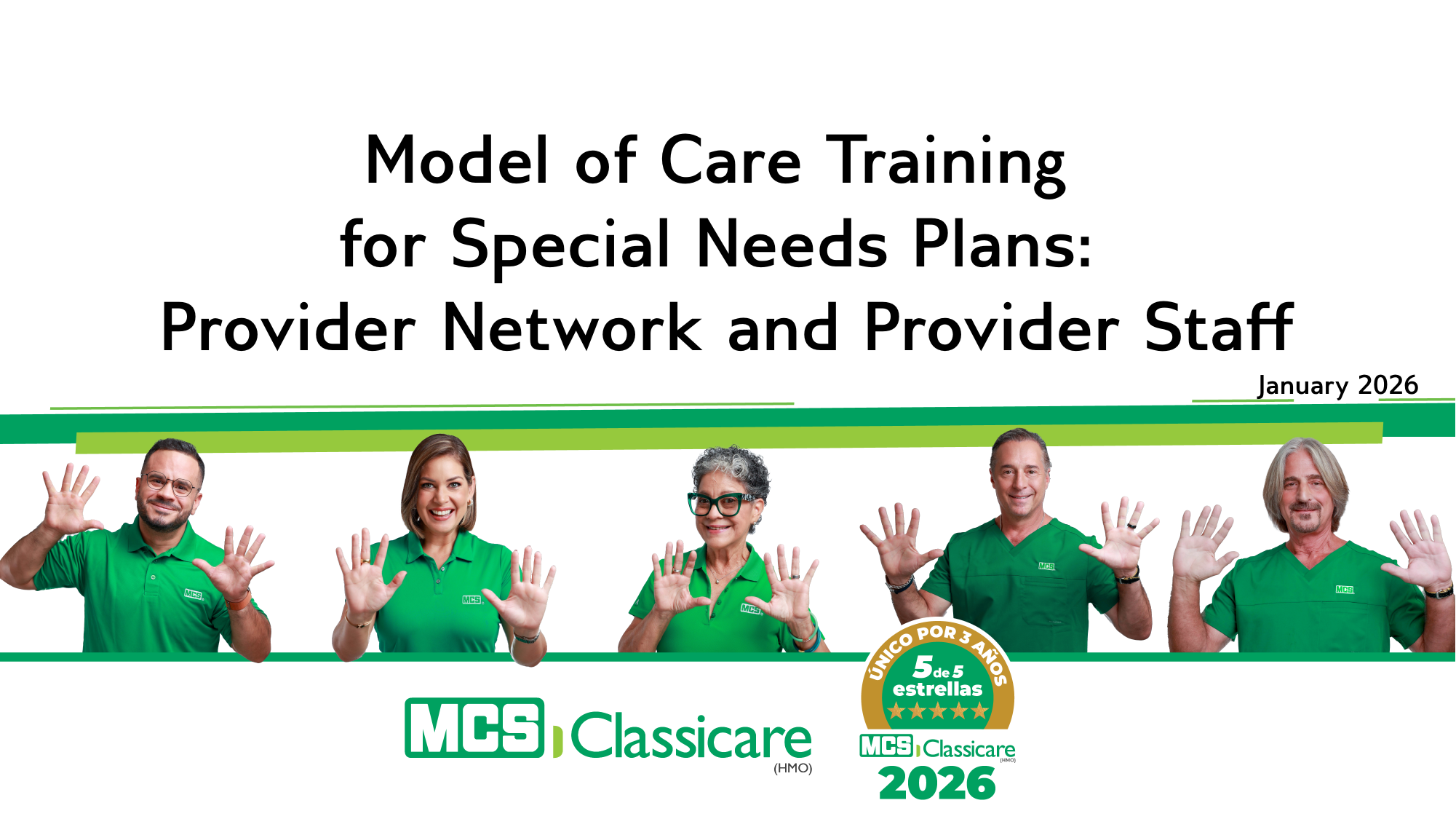

Model of Care Training
for Special Needs Plans:
Provider Network and Provider Staff
January 2026